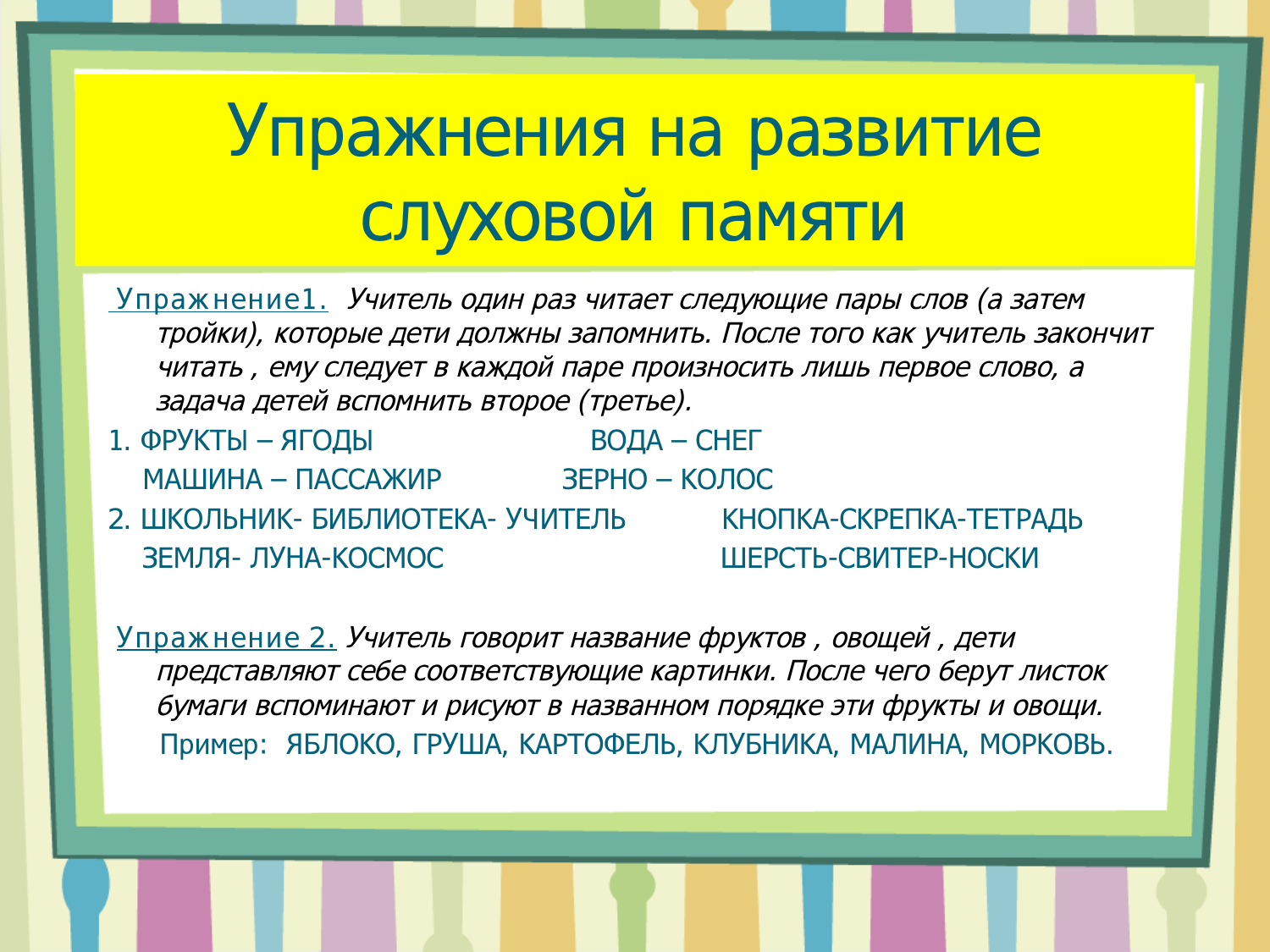

# Упражнения на развитие слуховой памяти
 Упражнение1.  Учитель один раз читает следующие пары слов (а затем тройки), которые дети должны запомнить. После того как учитель закончит читать , ему следует в каждой паре произносить лишь первое слово, а задача детей вспомнить второе (третье).
1. ФРУКТЫ – ЯГОДЫ                         ВОДА – СНЕГ
    МАШИНА – ПАССАЖИР              ЗЕРНО – КОЛОС
2. ШКОЛЬНИК- БИБЛИОТЕКА- УЧИТЕЛЬ           КНОПКА-СКРЕПКА-ТЕТРАДЬ
    ЗЕМЛЯ- ЛУНА-КОСМОС                                ШЕРСТЬ-СВИТЕР-НОСКИ

 Упражнение 2. Учитель говорит название фруктов , овощей , дети  представляют себе соответствующие картинки. После чего берут листок бумаги вспоминают и рисуют в названном порядке эти фрукты и овощи.
      Пример:  яблоко, груша, картофель, клубника, малина, морковь.